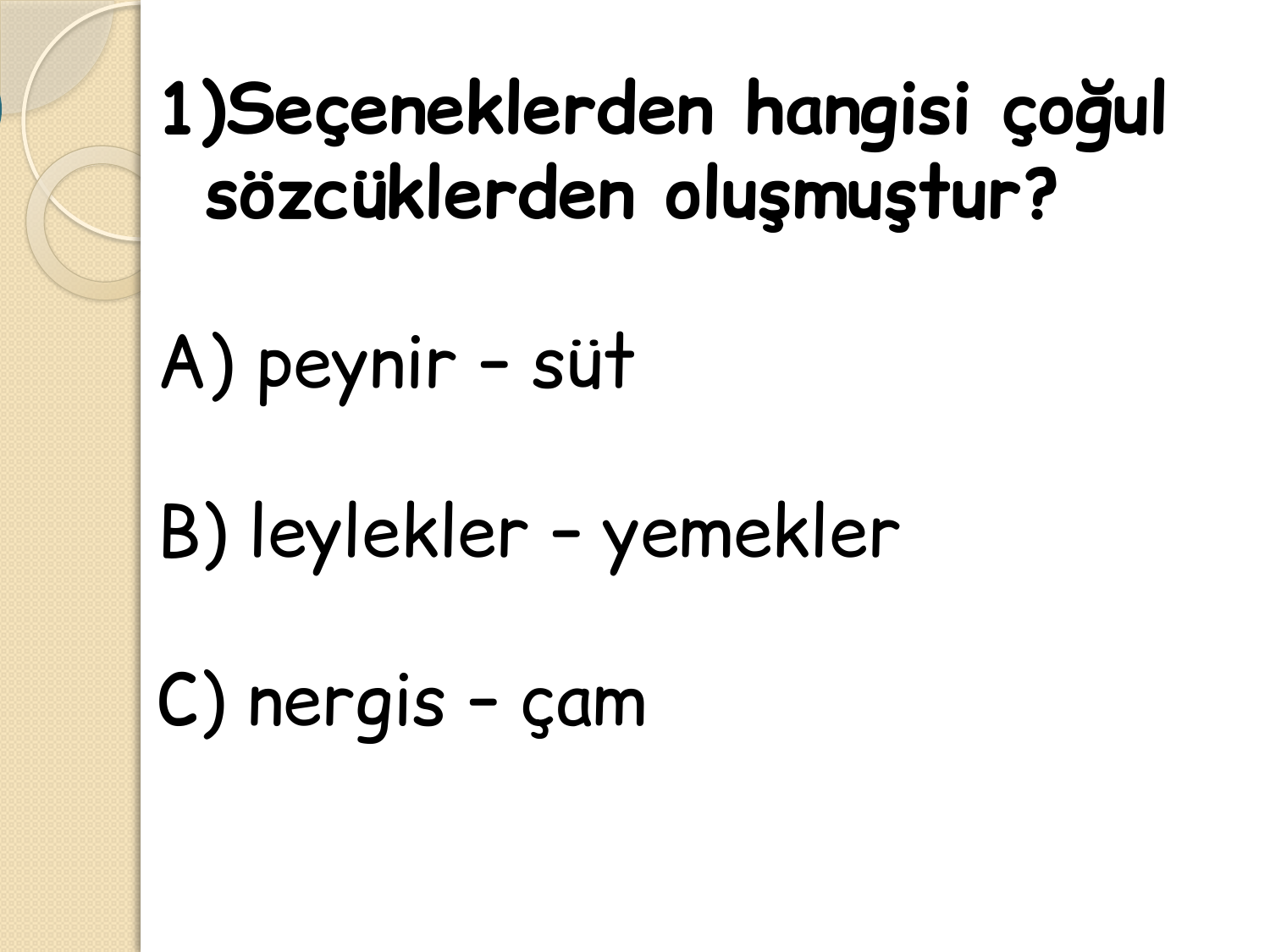

Seçeneklerden hangisi çoğul sözcüklerden oluşmuştur?

A) peynir – süt

B) leylekler – yemekler

C) nergis – çam